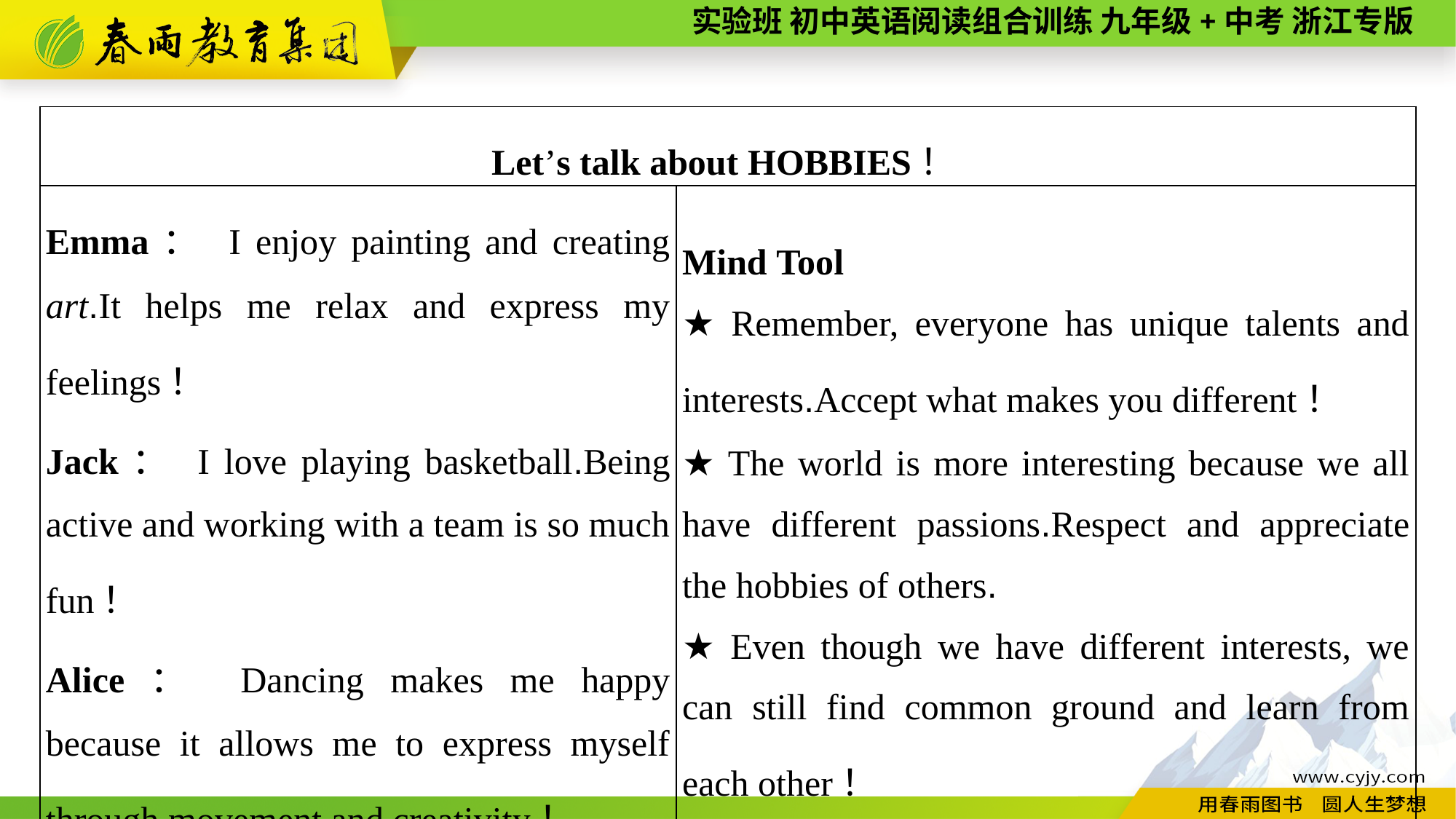

| Let’s talk about HOBBIES！ |  |
| --- | --- |
| Emma： I enjoy painting and creating art.It helps me relax and express my feelings！ Jack： I love playing basketball.Being active and working with a team is so much fun！ Alice： Dancing makes me happy because it allows me to express myself through movement and creativity！ | Mind Tool ★ Remember, everyone has unique talents and interests.Accept what makes you different！ ★ The world is more interesting because we all have different passions.Respect and appreciate the hobbies of others. ★ Even though we have different interests, we can still find common ground and learn from each other！ |